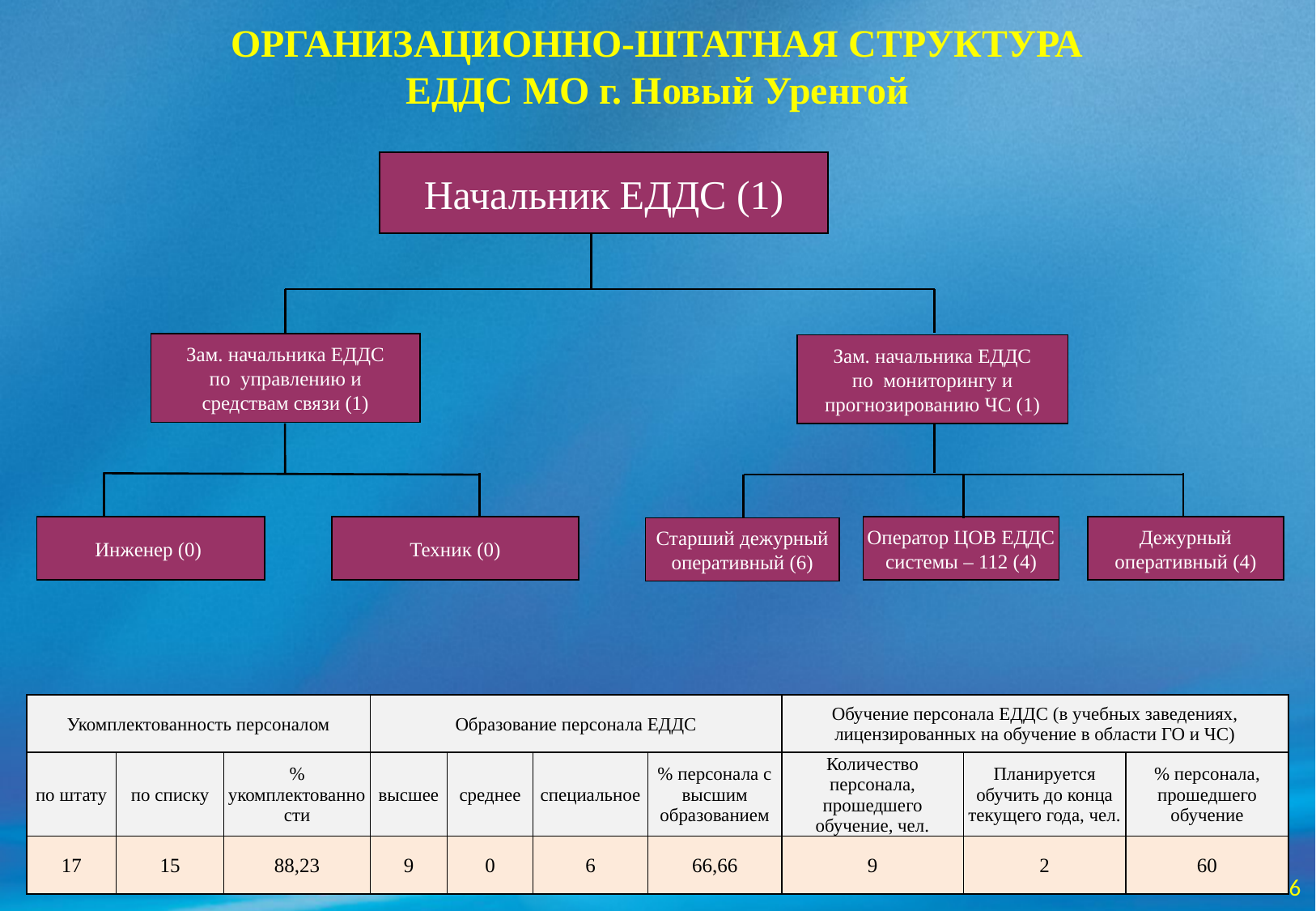

# ОРГАНИЗАЦИОННО-ШТАТНАЯ СТРУКТУРА ЕДДС МО г. Новый Уренгой
Начальник ЕДДС (1)
Зам. начальника ЕДДС
по  управлению и средствам связи (1)
Зам. начальника ЕДДС
по  мониторингу и прогнозированию ЧС (1)
Дежурный оперативный (4)
Инженер (0)
Техник (0)
Оператор ЦОВ ЕДДС системы – 112 (4)
Старший дежурный оперативный (6)
| Укомплектованность персоналом |  |  | Образование персонала ЕДДС |  |  |  | Обучение персонала ЕДДС (в учебных заведениях, лицензированных на обучение в области ГО и ЧС) |  |  |
| --- | --- | --- | --- | --- | --- | --- | --- | --- | --- |
| по штату | по списку | % укомплектованности | высшее | среднее | специальное | % персонала с высшим образованием | Количество персонала, прошедшего обучение, чел. | Планируется обучить до конца текущего года, чел. | % персонала, прошедшего обучение |
| 17 | 15 | 88,23 | 9 | 0 | 6 | 66,66 | 9 | 2 | 60 |
6